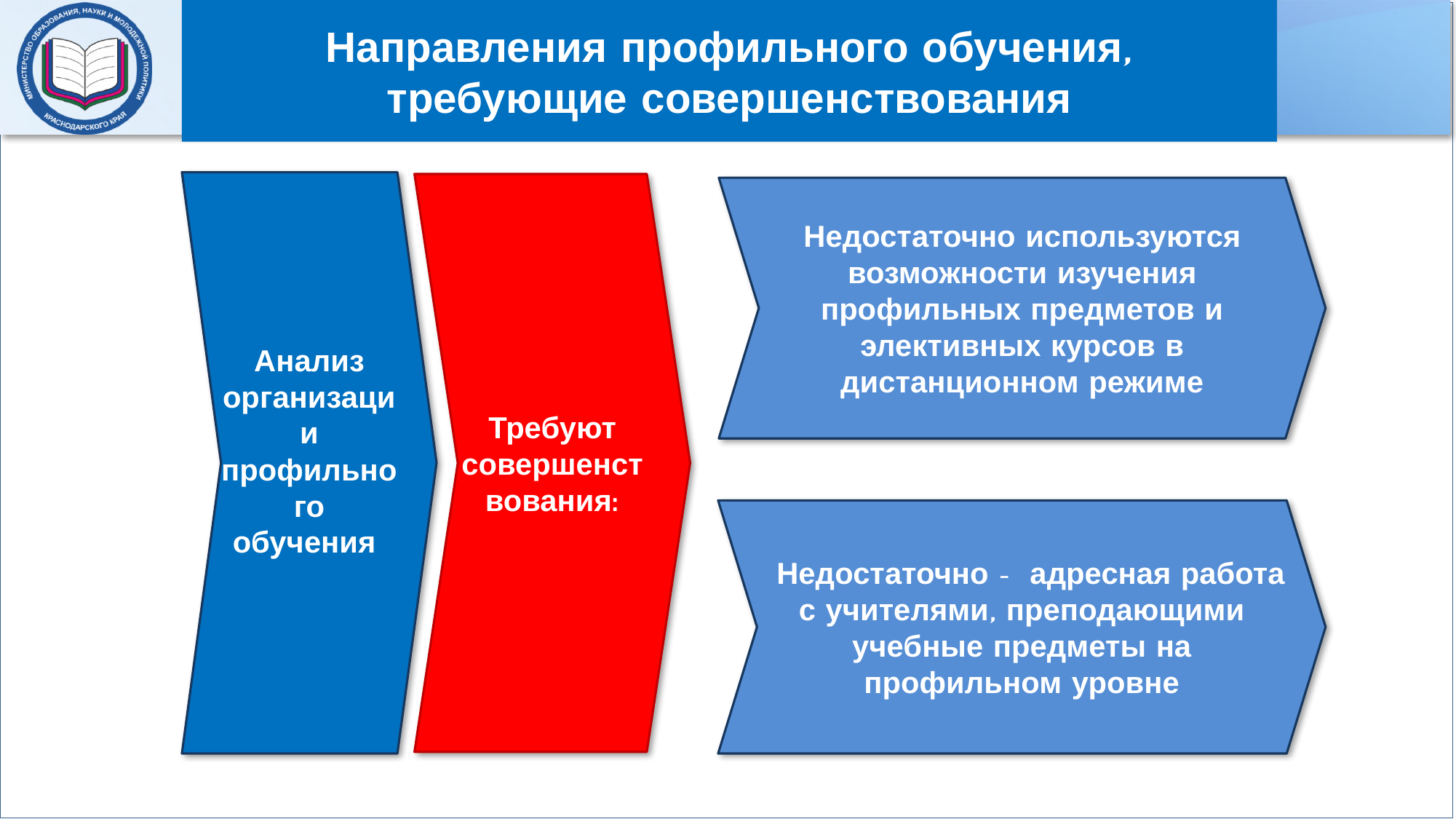

Направления профильного обучения,
требующие совершенствования
# Направления, требующие совершенствования
Анализ
организации профильного обучения

Требуют совершенствования:
Недостаточно используются возможности изучения профильных предметов и элективных курсов в дистанционном режиме
  Недостаточно -  адресная работа с учителями, преподающими учебные предметы на профильном уровне